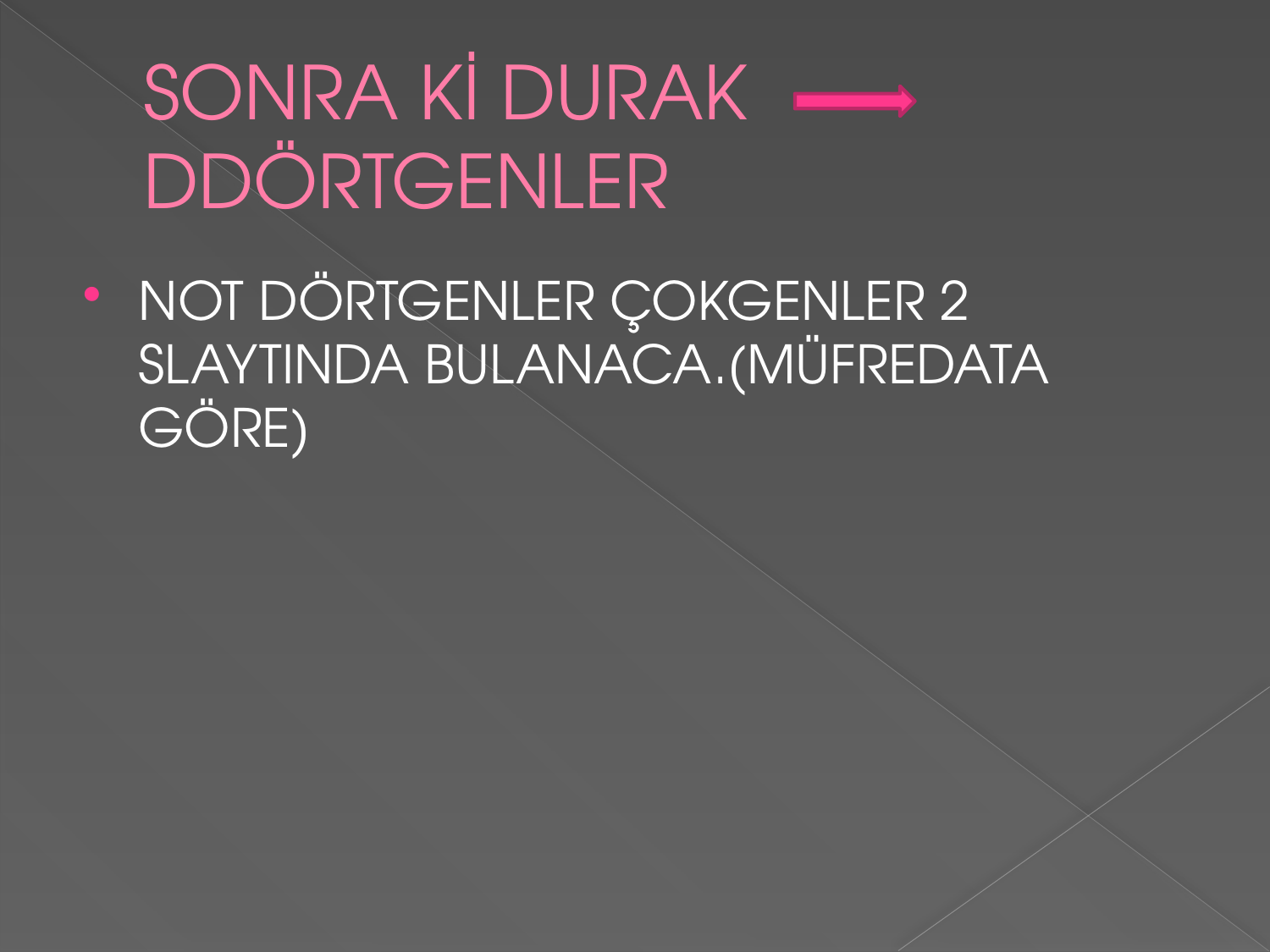

# SONRA Kİ DURAK  DDÖRTGENLER

NOT DÖRTGENLER ÇOKGENLER 2 SLAYTINDA BULANACA.(MÜFREDATA GÖRE)